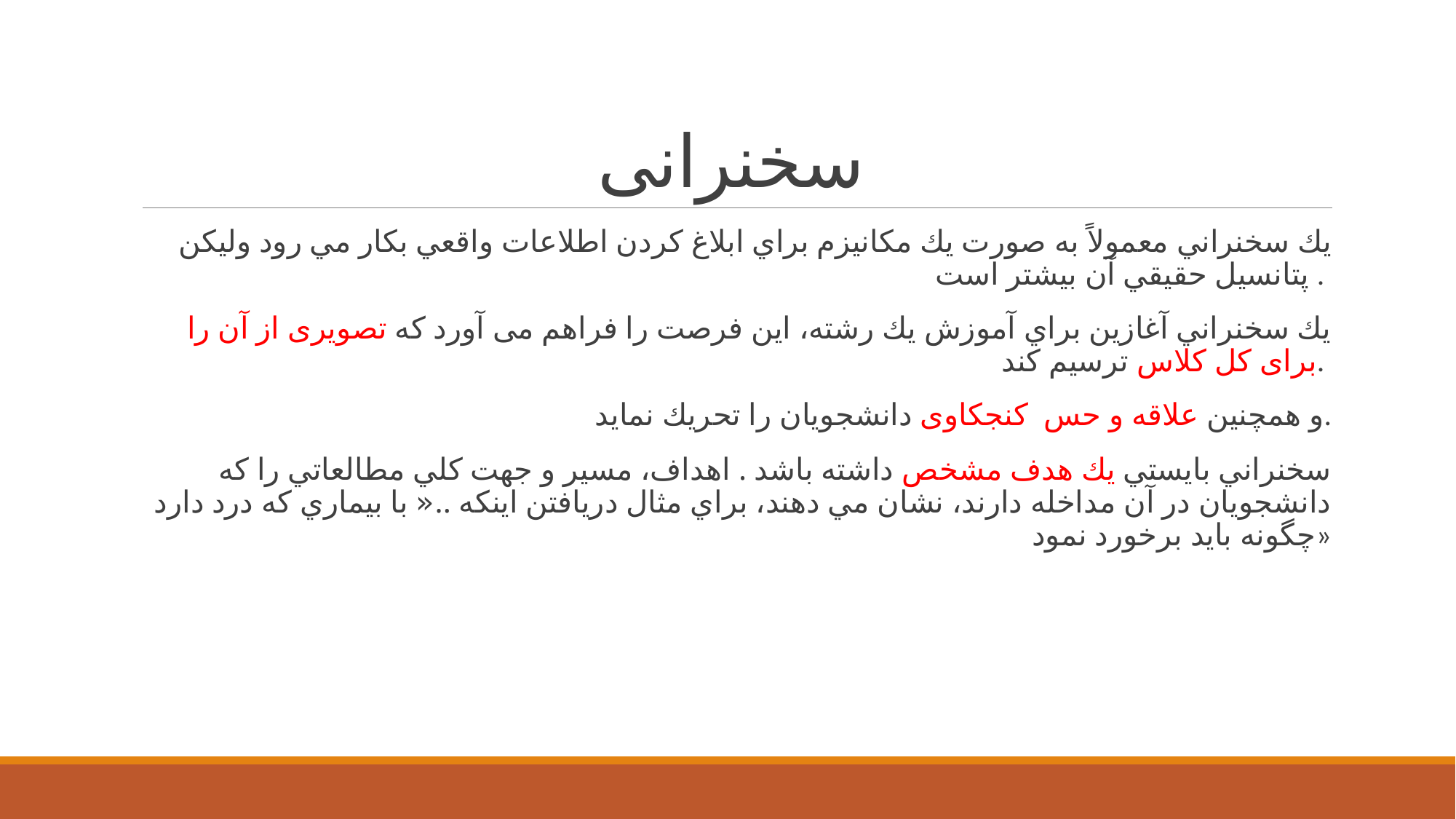

# سخنرانی
يك سخنراني معمولاً به صورت يك مكانيزم براي ابلاغ كردن اطلاعات واقعي بكار مي رود وليكن پتانسيل حقيقي آن بيشتر است .
يك سخنراني آغازين براي آموزش يك رشته، اين فرصت را فراهم می آورد که تصویری از آن را برای کل کلاس ترسیم کند.
و همچنين علاقه و حس  کنجکاوی دانشجويان را تحريك نماید.
سخنراني بايستي يك هدف مشخص داشته باشد . اهداف، مسير و جهت كلي مطالعاتي را كه دانشجويان در آن مداخله دارند، نشان مي دهند، براي مثال دریافتن اینکه ..« با بيماري كه درد دارد چگونه بايد برخورد نمود»